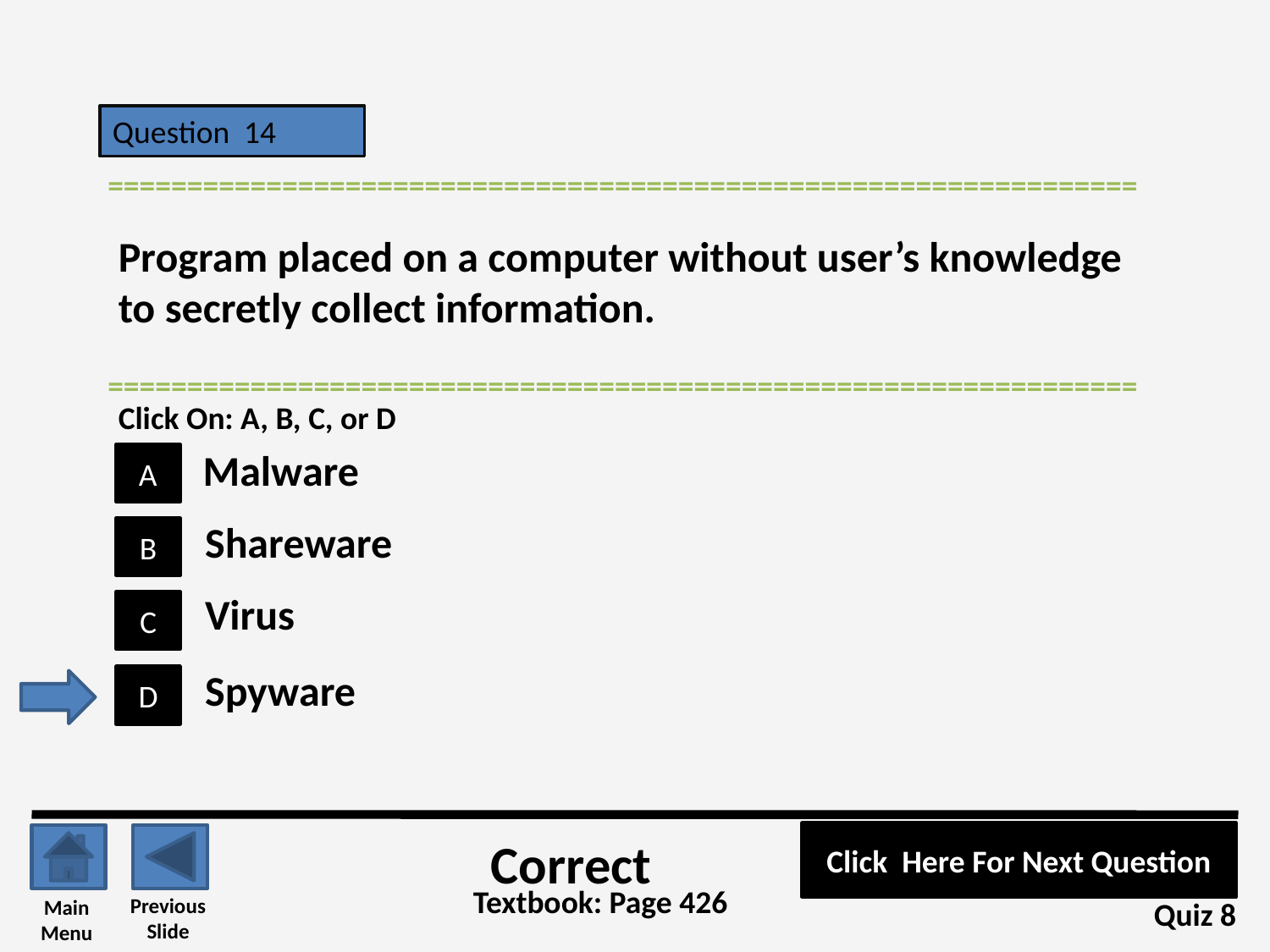

Question  14
=================================================================
Program placed on a computer without user’s knowledge to secretly collect information.
=================================================================
Click On: A, B, C, or D

Malware
A

Shareware
B

Virus
C

Spyware
D

Click  Here For Next Question

Correct
Textbook: Page 426
Previous
Slide
Main
Menu
Quiz 8